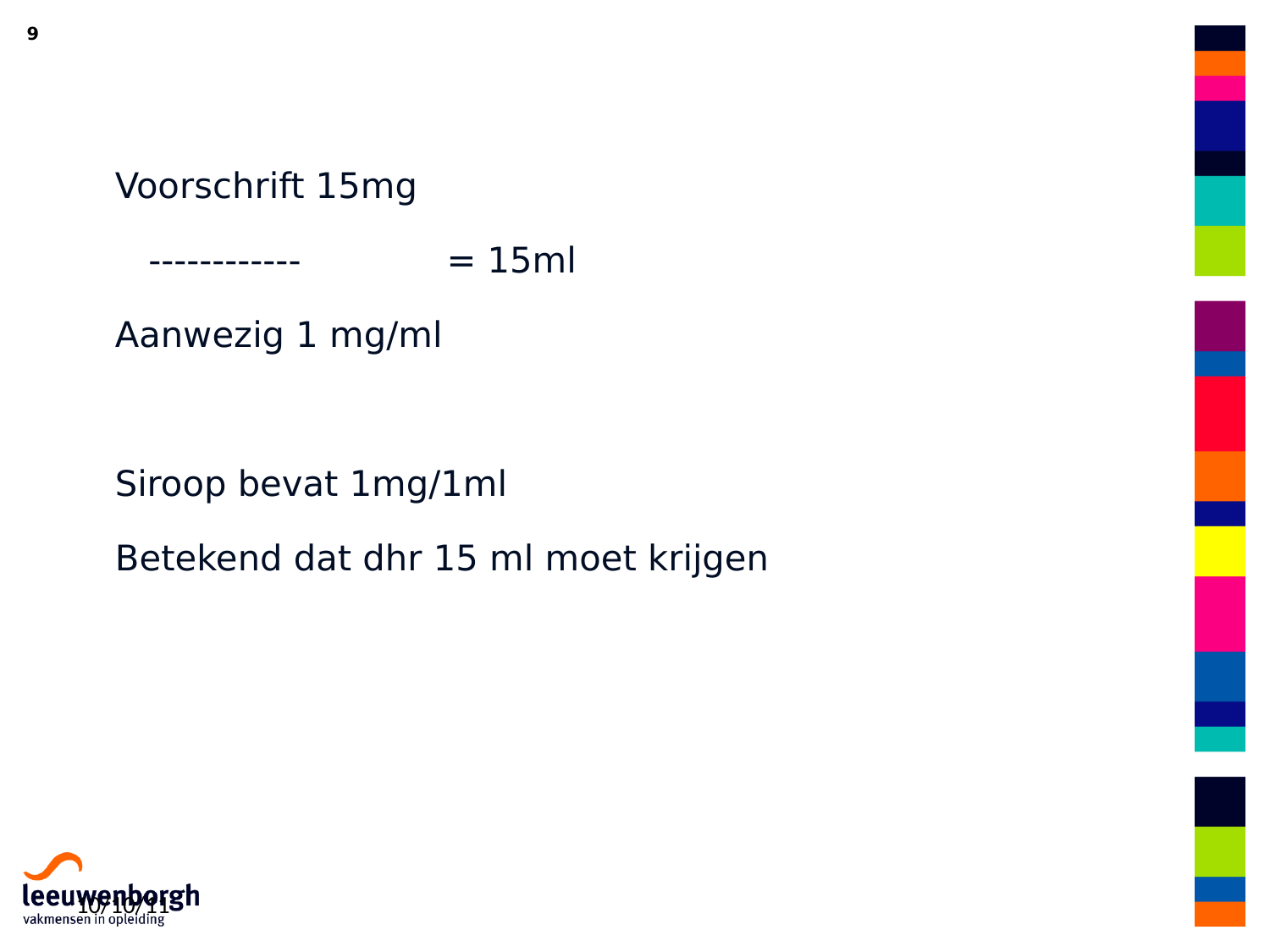

Voorschrift 15mg
   ------------             = 15ml
Aanwezig 1 mg/ml

Siroop bevat 1mg/1ml
Betekend dat dhr 15 ml moet krijgen
#
10/10/11